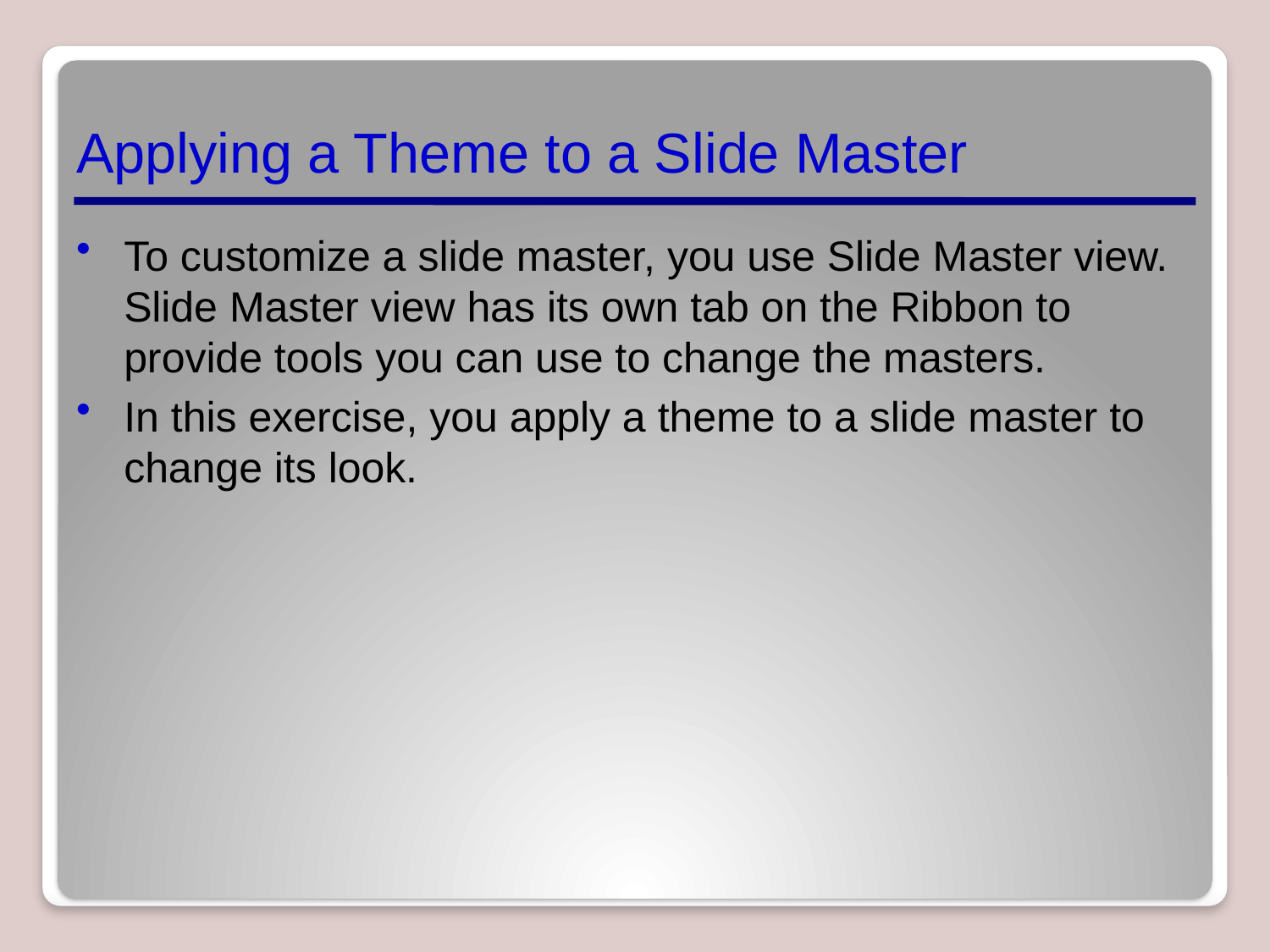

# Applying a Theme to a Slide Master
To customize a slide master, you use Slide Master view. Slide Master view has its own tab on the Ribbon to provide tools you can use to change the masters.
In this exercise, you apply a theme to a slide master to change its look.